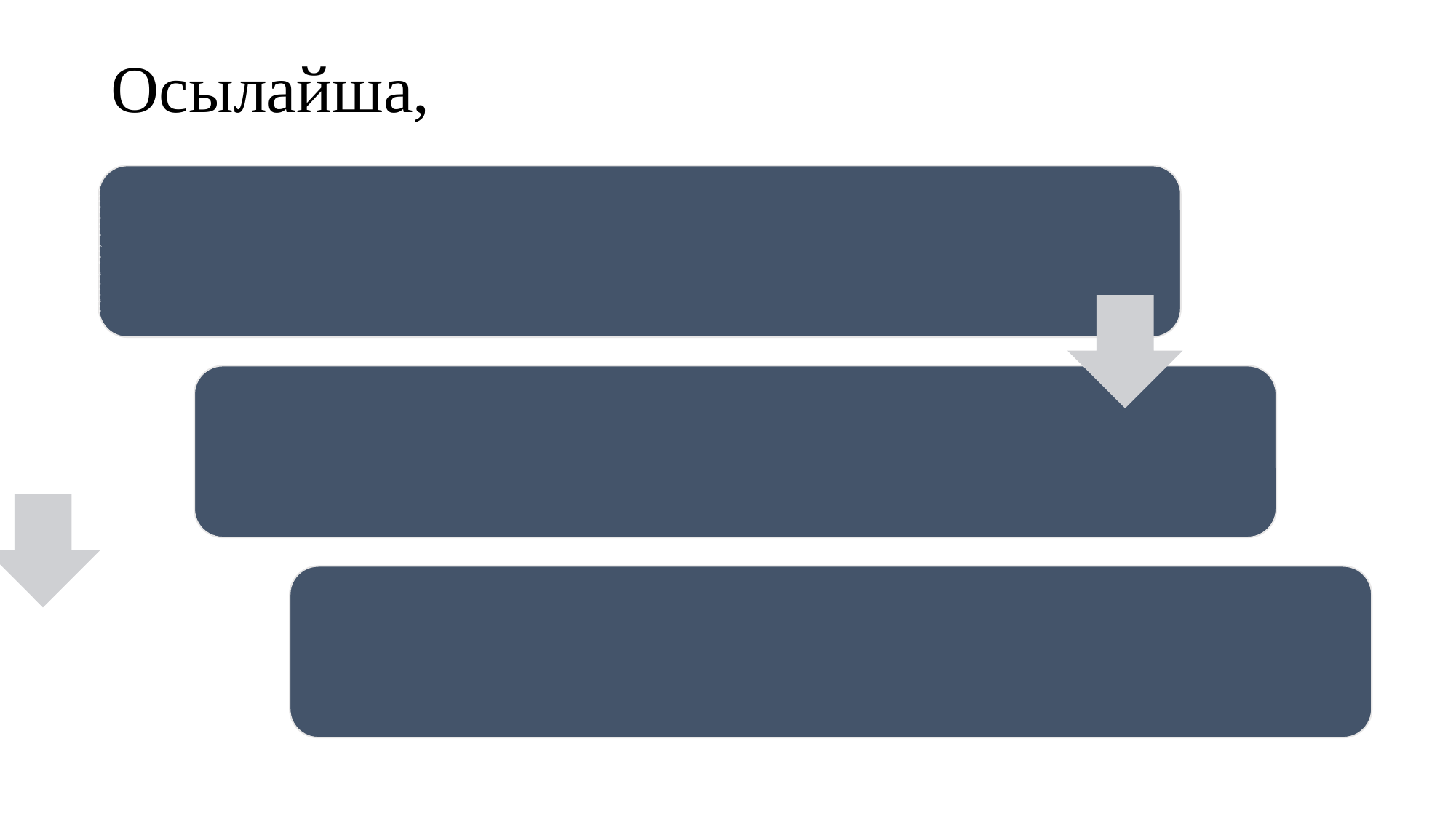

# Осылайша,
Тексерілген және дәлелденген гипотеза ақиқат ақиқаттар категориясына өтіп, ғылыми теорияға айналады.